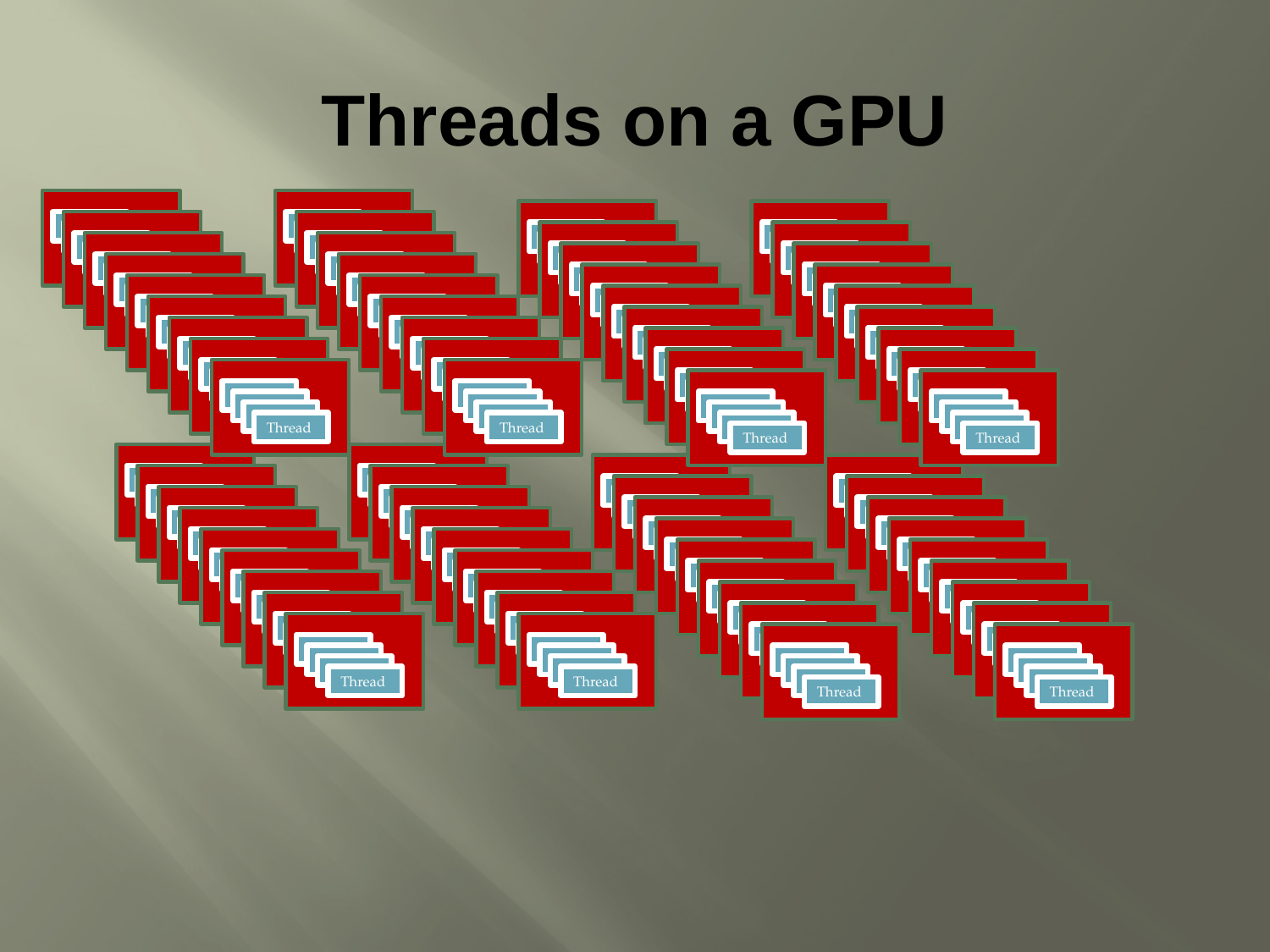

# Threads on a GPU

Thread
Thread
Thread
Thread

Thread
Thread
Thread
Thread

Thread
Thread
Thread
Thread

Thread
Thread
Thread
Thread

Thread
Thread
Thread
Thread

Thread
Thread
Thread
Thread

Thread
Thread
Thread
Thread

Thread
Thread
Thread
Thread

Thread
Thread
Thread
Thread

Thread
Thread
Thread
Thread

Thread
Thread
Thread
Thread

Thread
Thread
Thread
Thread

Thread
Thread
Thread
Thread

Thread
Thread
Thread
Thread

Thread
Thread
Thread
Thread

Thread
Thread
Thread
Thread

Thread
Thread
Thread
Thread

Thread
Thread
Thread
Thread

Thread
Thread
Thread
Thread

Thread
Thread
Thread
Thread

Thread
Thread
Thread
Thread

Thread
Thread
Thread
Thread

Thread
Thread
Thread
Thread

Thread
Thread
Thread
Thread

Thread
Thread
Thread
Thread

Thread
Thread
Thread
Thread

Thread
Thread
Thread
Thread

Thread
Thread
Thread
Thread

Thread
Thread
Thread
Thread

Thread
Thread
Thread
Thread

Thread
Thread
Thread
Thread

Thread
Thread
Thread
Thread

Thread
Thread
Thread
Thread

Thread
Thread
Thread
Thread

Thread
Thread
Thread
Thread

Thread
Thread
Thread
Thread

Thread
Thread
Thread
Thread

Thread
Thread
Thread
Thread

Thread
Thread
Thread
Thread

Thread
Thread
Thread
Thread

Thread
Thread
Thread
Thread

Thread
Thread
Thread
Thread

Thread
Thread
Thread
Thread

Thread
Thread
Thread
Thread

Thread
Thread
Thread
Thread

Thread
Thread
Thread
Thread

Thread
Thread
Thread
Thread

Thread
Thread
Thread
Thread

Thread
Thread
Thread
Thread

Thread
Thread
Thread
Thread

Thread
Thread
Thread
Thread

Thread
Thread
Thread
Thread

Thread
Thread
Thread
Thread

Thread
Thread
Thread
Thread

Thread
Thread
Thread
Thread

Thread
Thread
Thread
Thread

Thread
Thread
Thread
Thread

Thread
Thread
Thread
Thread

Thread
Thread
Thread
Thread

Thread
Thread
Thread
Thread

Thread
Thread
Thread
Thread

Thread
Thread
Thread
Thread

Thread
Thread
Thread
Thread

Thread
Thread
Thread
Thread

Thread
Thread
Thread
Thread

Thread
Thread
Thread
Thread

Thread
Thread
Thread
Thread

Thread
Thread
Thread
Thread

Thread
Thread
Thread
Thread

Thread
Thread
Thread
Thread

Thread
Thread
Thread
Thread

Thread
Thread
Thread
Thread